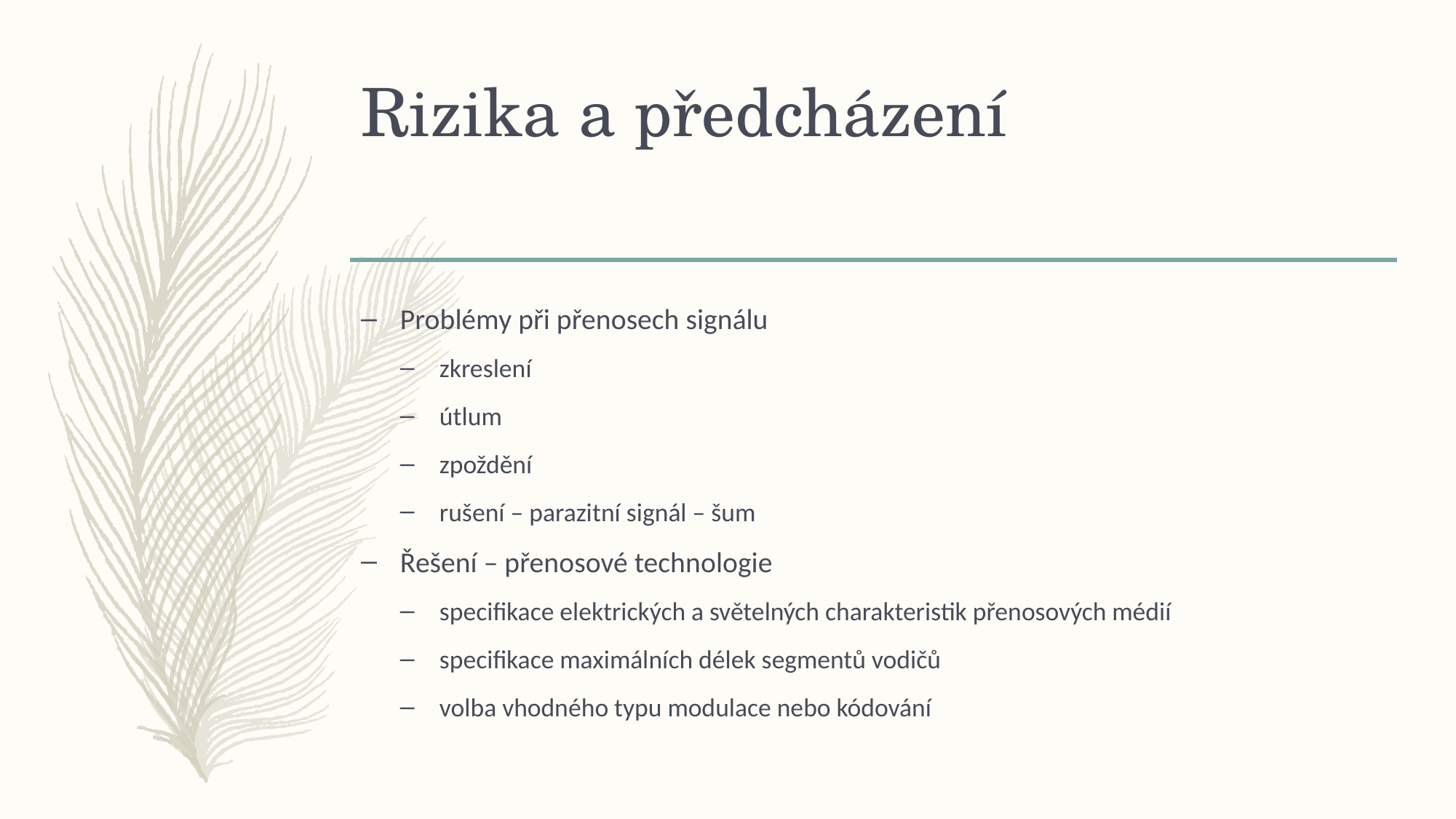

# Rizika a předcházení
Problémy při přenosech signálu
zkreslení
útlum
zpoždění
rušení – parazitní signál – šum
Řešení – přenosové technologie
specifikace elektrických a světelných charakteristik přenosových médií
specifikace maximálních délek segmentů vodičů
volba vhodného typu modulace nebo kódování